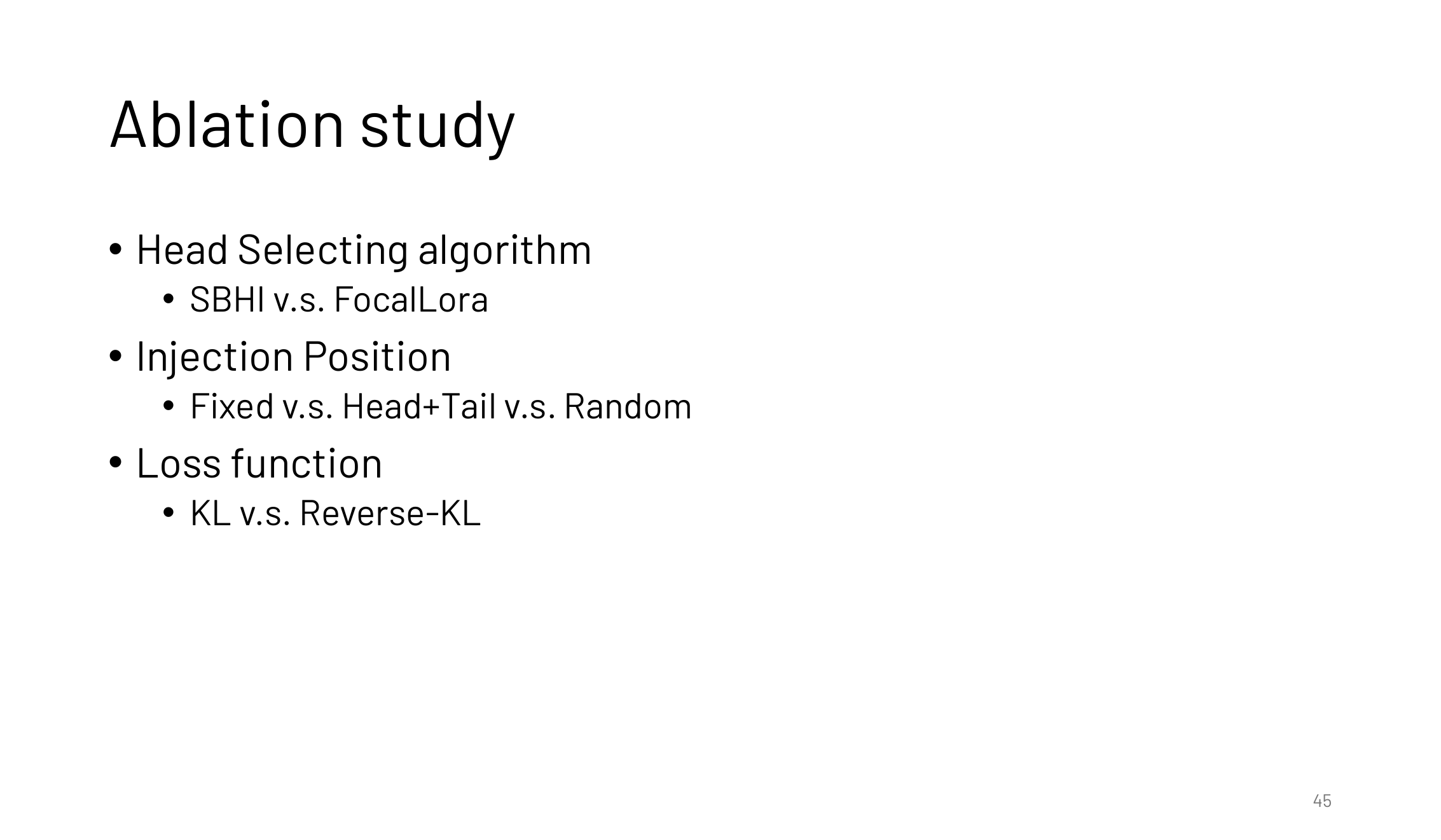

# Ablation study
Head Selecting algorithm
SBHI v.s. FocalLora
Injection Position
Fixed v.s. Head+Tail v.s. Random
Loss function
KL v.s. Reverse-KL
45